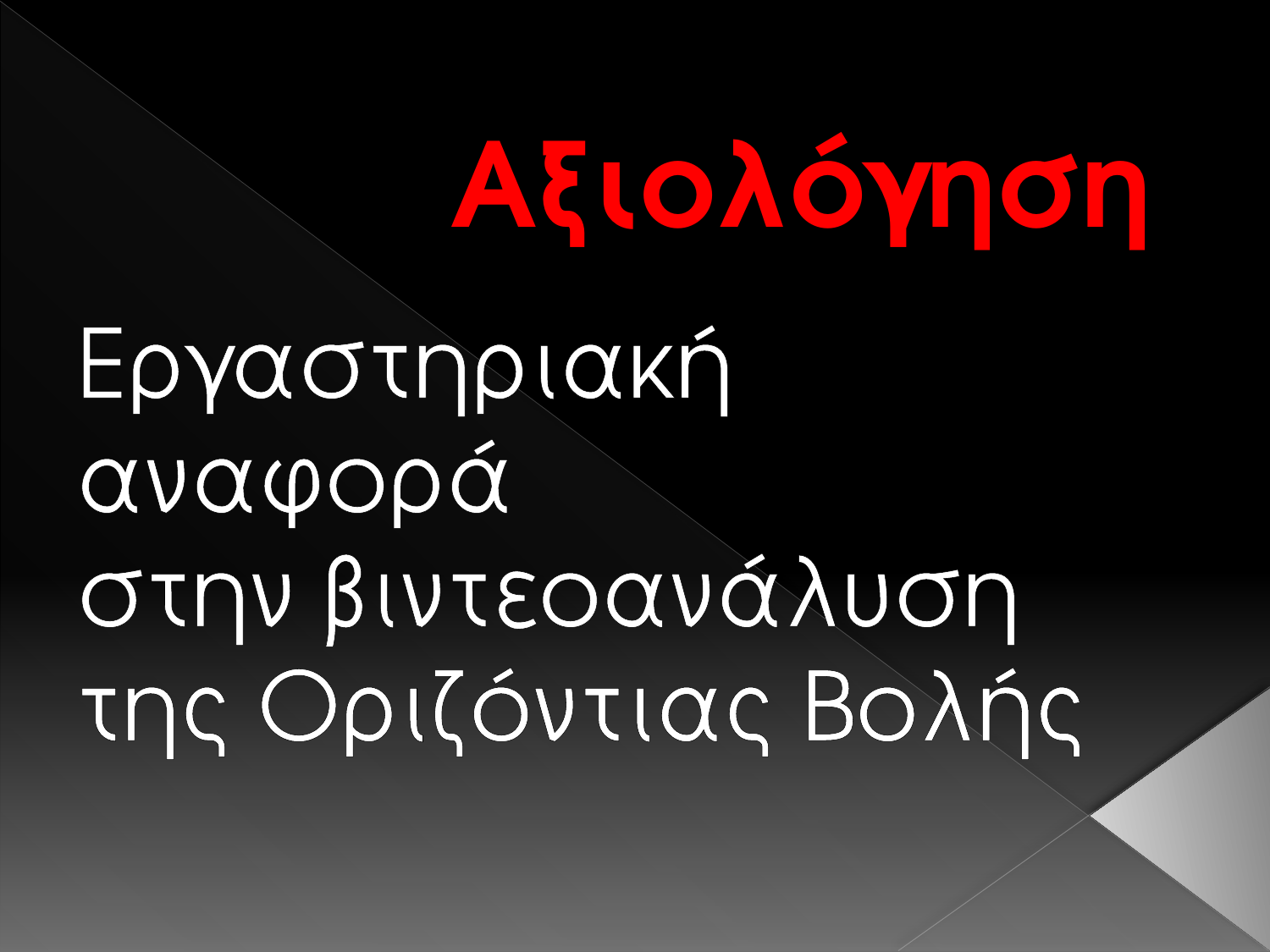

# Αξιολόγηση
Εργαστηριακή αναφορά                     στην βιντεοανάλυση της Οριζόντιας Βολής